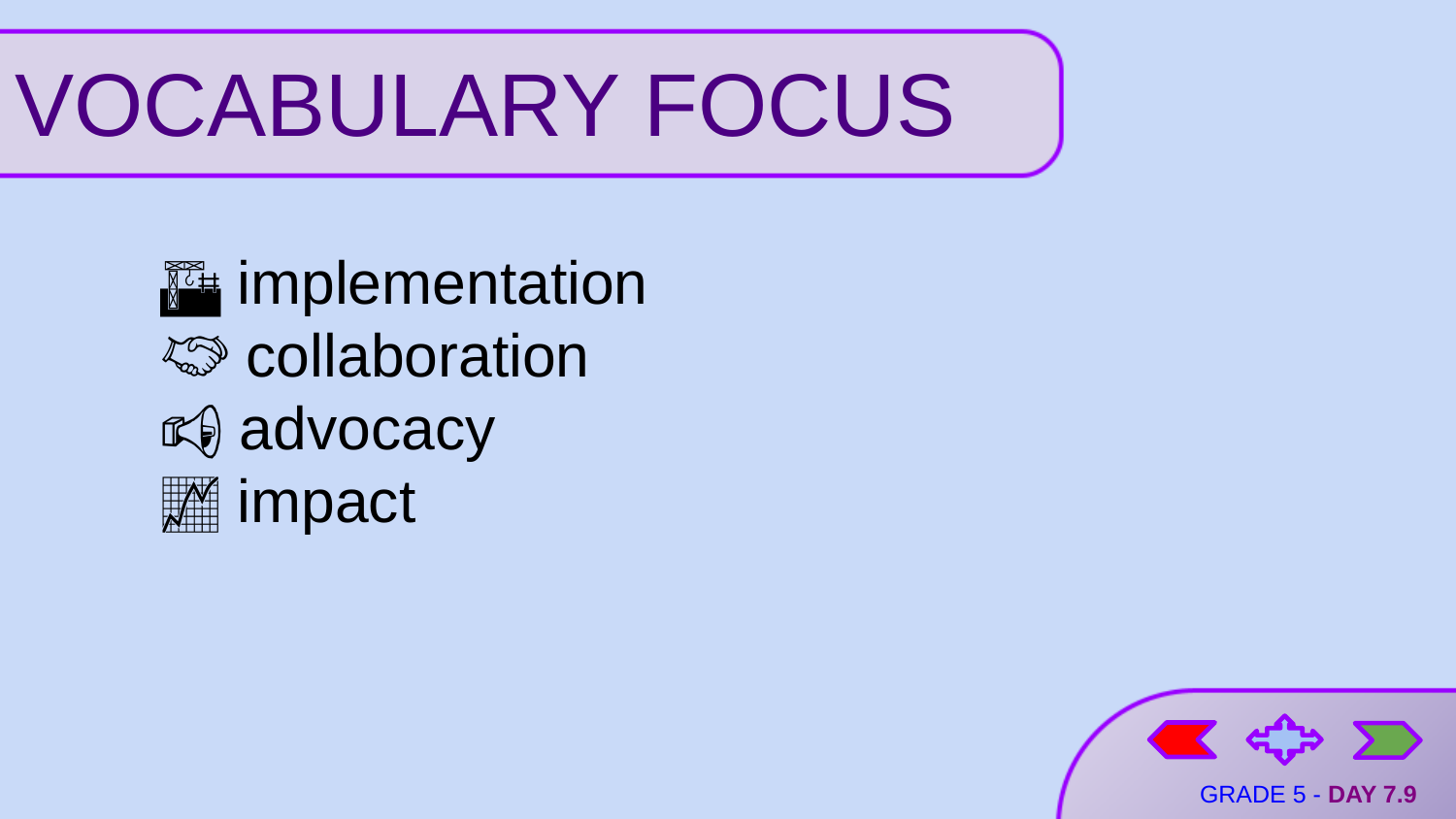

# VOCABULARY FOCUS

🏗 implementation
🤝 collaboration
📢 advocacy
📈 impact

GRADE 5 - DAY 7.9